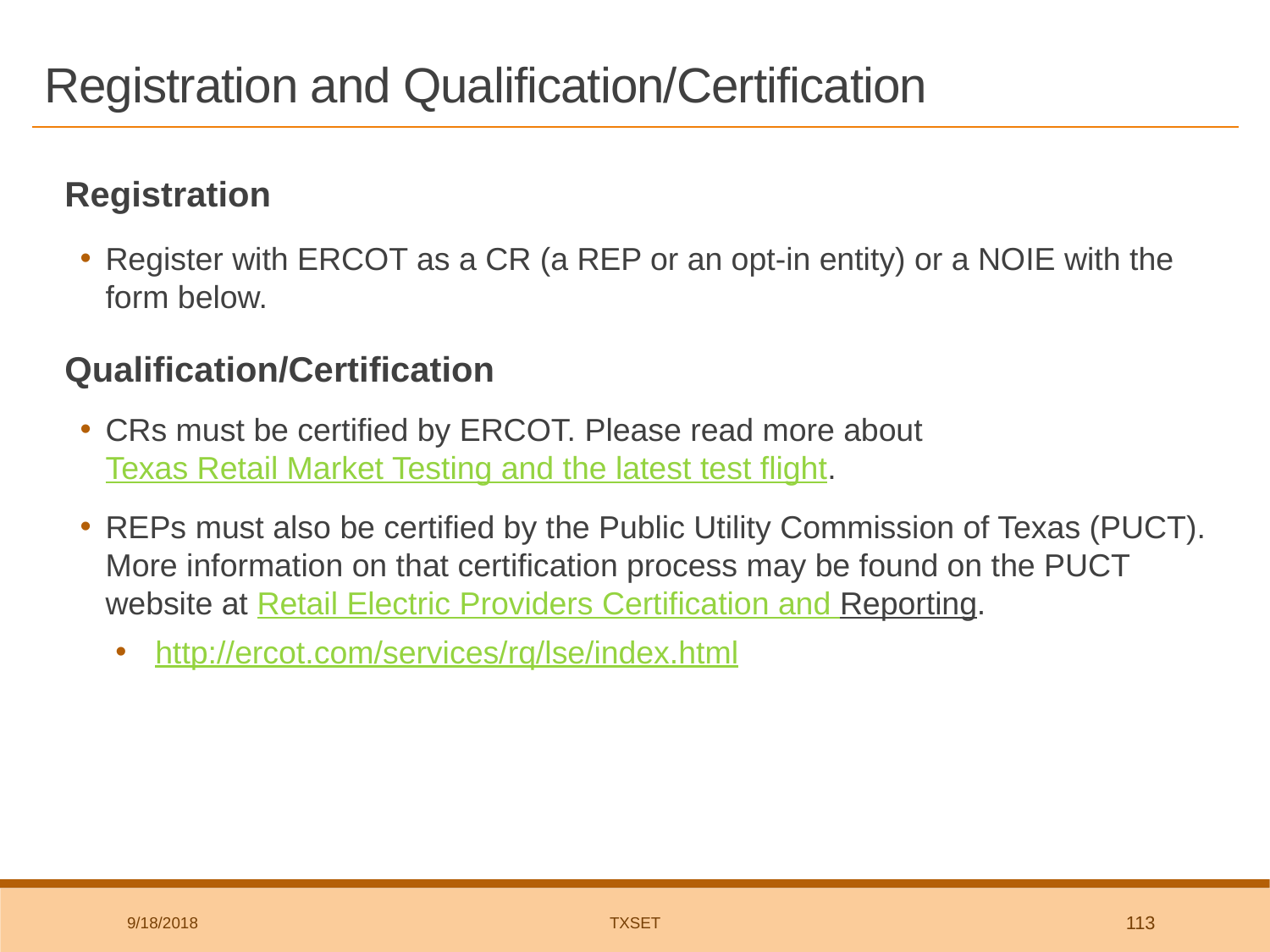

# Registration and Qualification/Certification
Registration
Register with ERCOT as a CR (a REP or an opt-in entity) or a NOIE with the form below.
Qualification/Certification
CRs must be certified by ERCOT. Please read more about Texas Retail Market Testing and the latest test flight.
REPs must also be certified by the Public Utility Commission of Texas (PUCT). More information on that certification process may be found on the PUCT website at Retail Electric Providers Certification and Reporting.
http://ercot.com/services/rq/lse/index.html
9/18/2018
TxSET
113